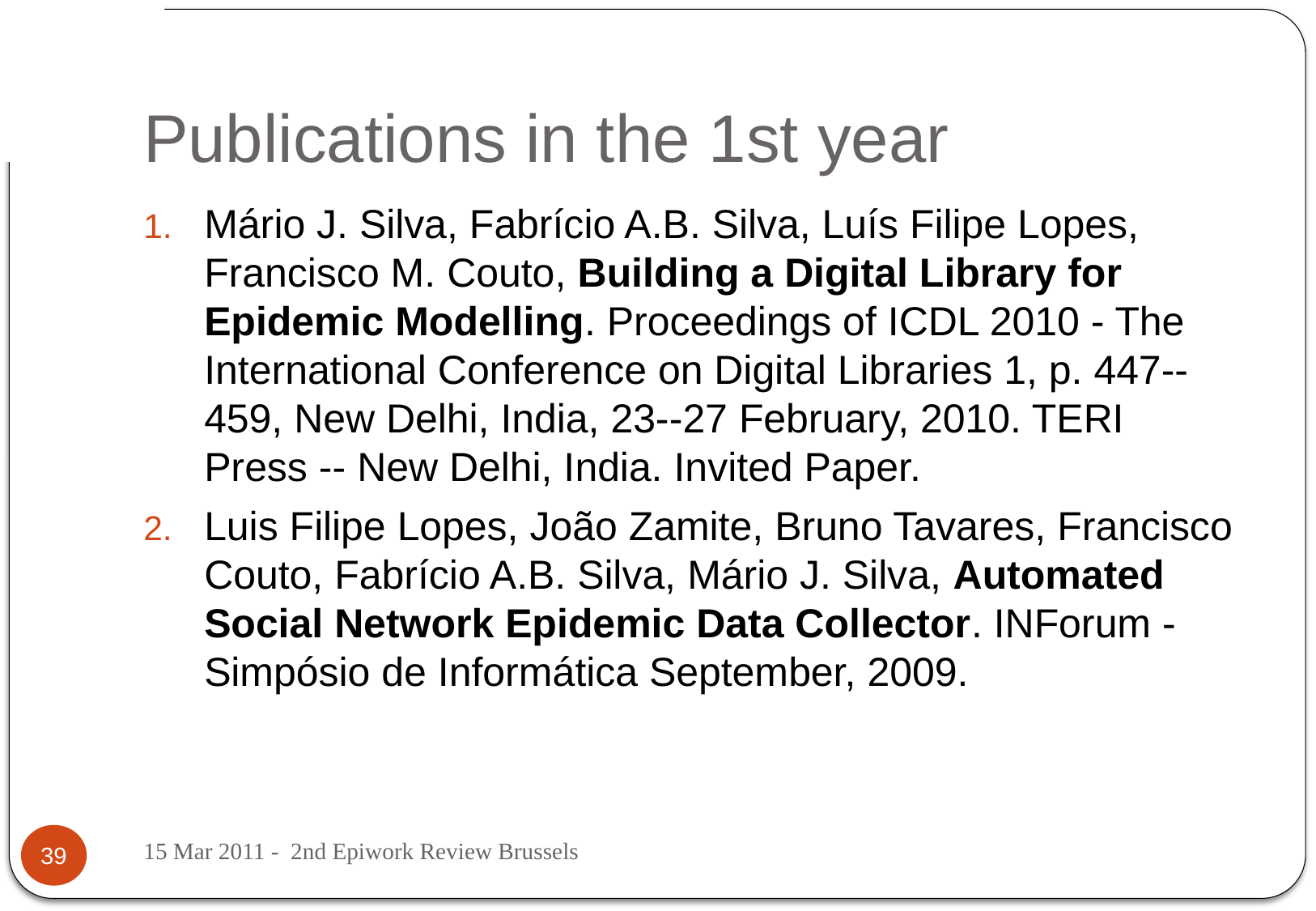

# Publications in the 1st year
Mário J. Silva, Fabrício A.B. Silva, Luís Filipe Lopes, Francisco M. Couto, Building a Digital Library for Epidemic Modelling. Proceedings of ICDL 2010 - The International Conference on Digital Libraries 1, p. 447--459, New Delhi, India, 23--27 February, 2010. TERI Press -- New Delhi, India. Invited Paper.
Luis Filipe Lopes, João Zamite, Bruno Tavares, Francisco Couto, Fabrício A.B. Silva, Mário J. Silva, Automated Social Network Epidemic Data Collector. INForum - Simpósio de Informática September, 2009.

15 Mar 2011 -  2nd Epiwork Review Brussels
39